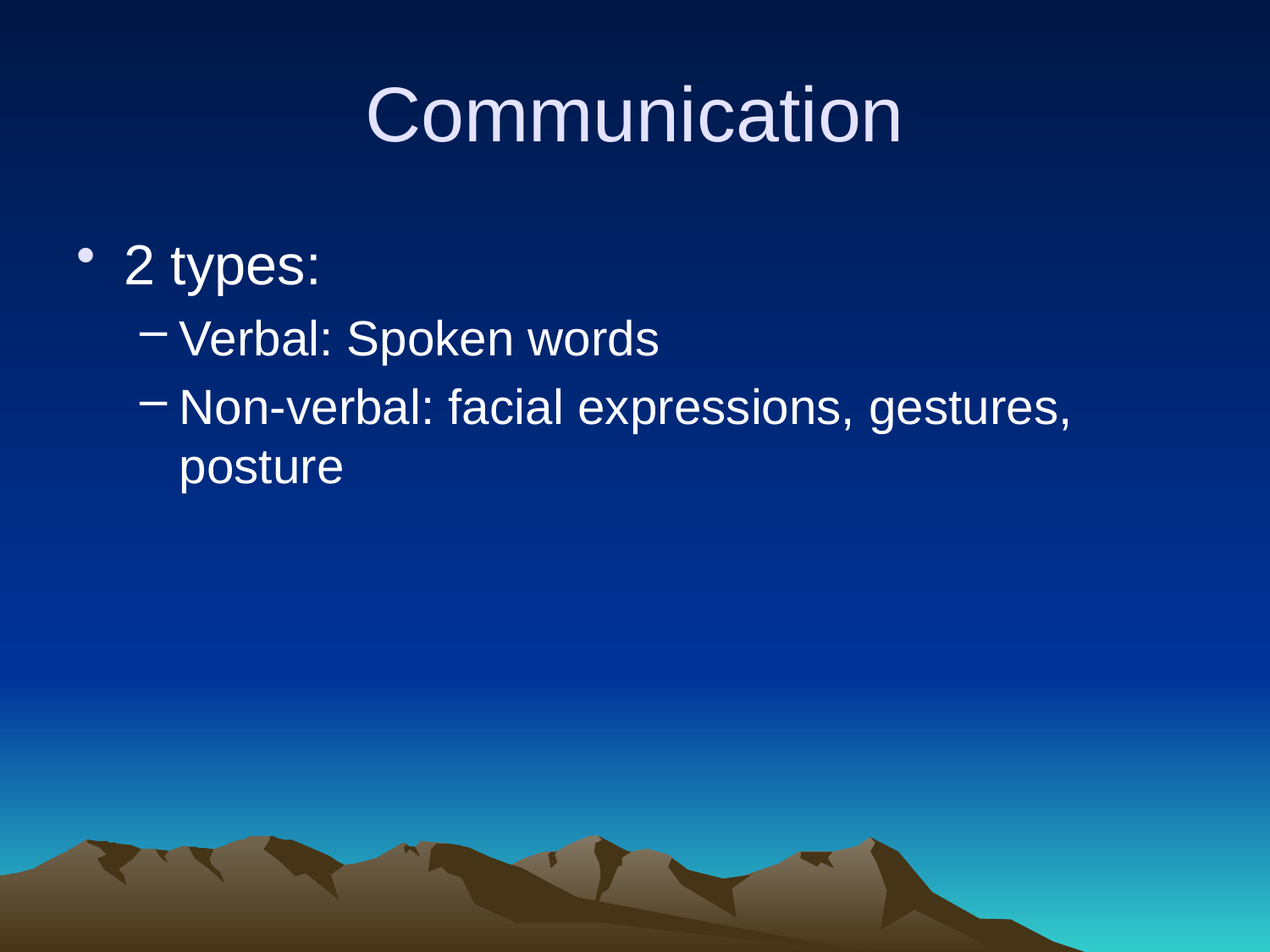

# Communication
2 types:
Verbal: Spoken words
Non-verbal: facial expressions, gestures, posture